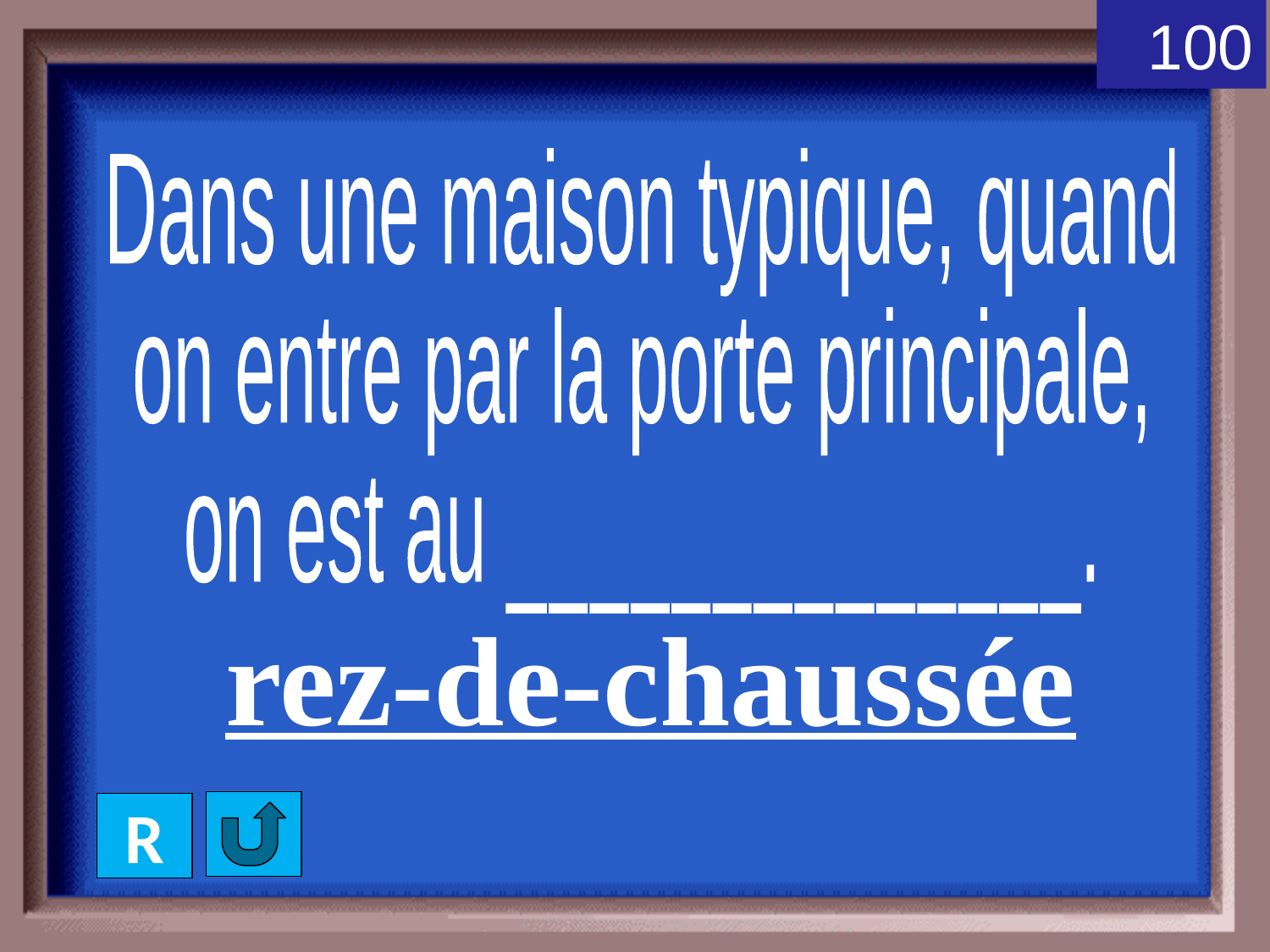

100
Dans une maison typique, quand
on entre par la porte principale,
on est au ______________.
rez-de-chaussée

R